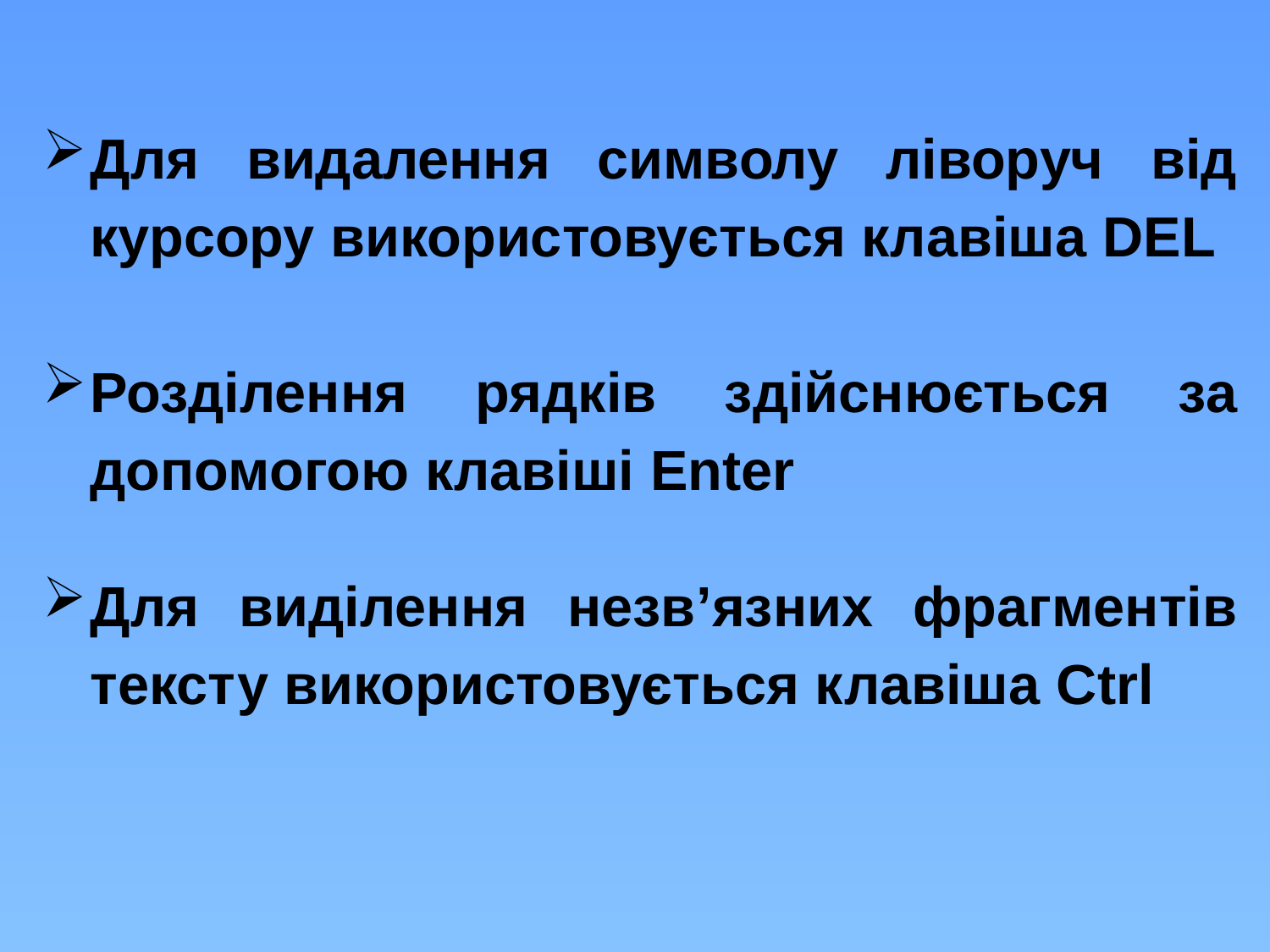

Для видалення символу ліворуч від курсору використовується клавіша DEL

Розділення рядків здійснюється за допомогою клавіші Enter

Для виділення незв’язних фрагментів тексту використовується клавіша Ctrl